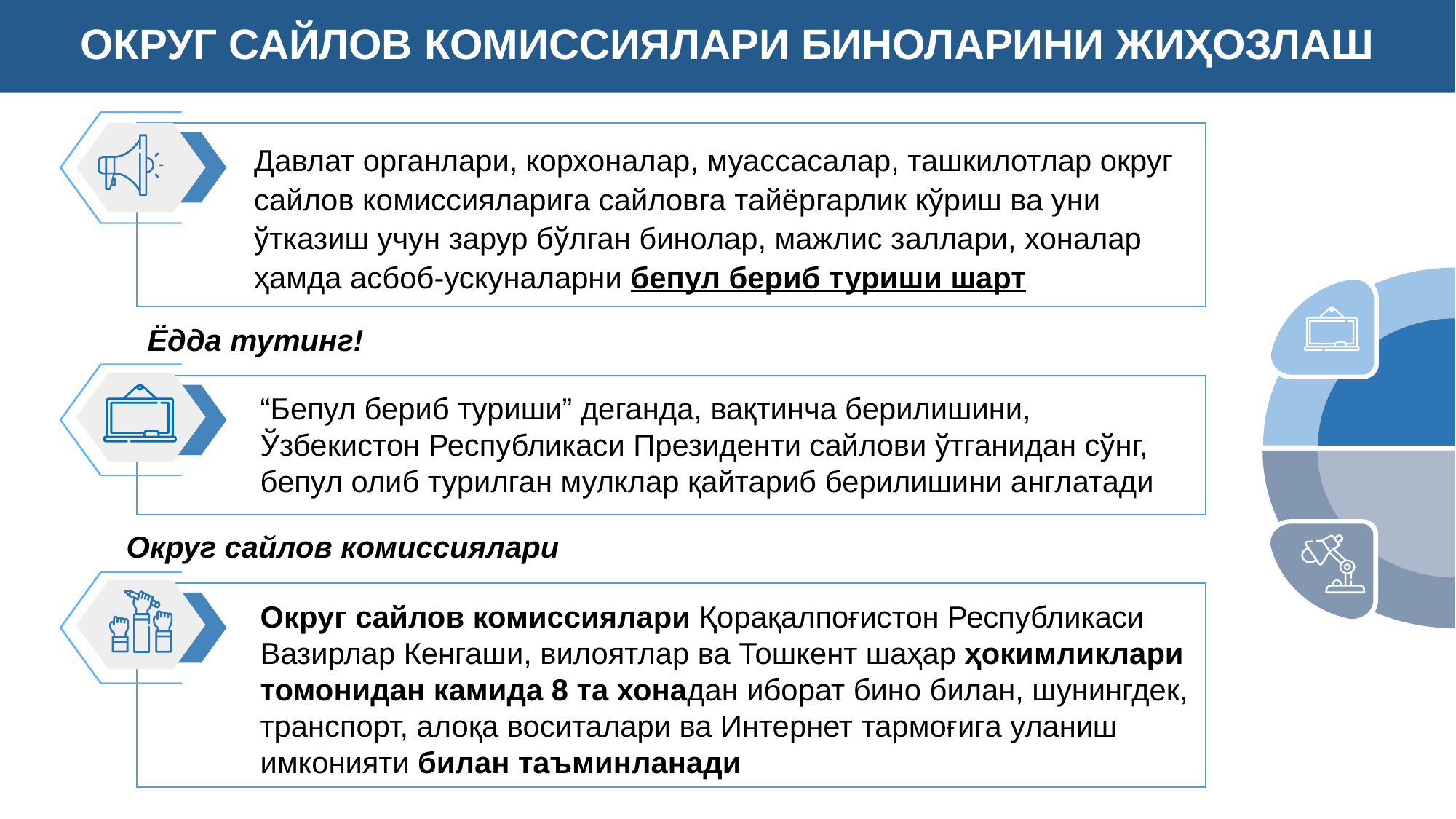

ОКРУГ САЙЛОВ КОМИССИЯЛАРИ БИНОЛАРИНИ ЖИҲОЗЛАШ

Давлат органлари, корхоналар, муассасалар, ташкилотлар округ сайлов комиссияларига сайловга тайёргарлик кўриш ва уни ўтказиш учун зарур бўлган бинолар, мажлис заллари, хоналар ҳамда асбоб-ускуналарни бепул бериб туриши шарт

Ёдда тутинг!

“Бепул бериб туриши” деганда, вақтинча берилишини, Ўзбекистон Республикаси Президенти сайлови ўтганидан сўнг, бепул олиб турилган мулклар қайтариб берилишини англатади

Округ сайлов комиссиялари

Округ сайлов комиссиялари Қорақалпоғистон Республикаси Вазирлар Кенгаши, вилоятлар ва Тошкент шаҳар ҳокимликлари томонидан камида 8 та хонадан иборат бино билан, шунингдек, транспорт, алоқа воситалари ва Интернет тармоғига уланиш имконияти билан таъминланади